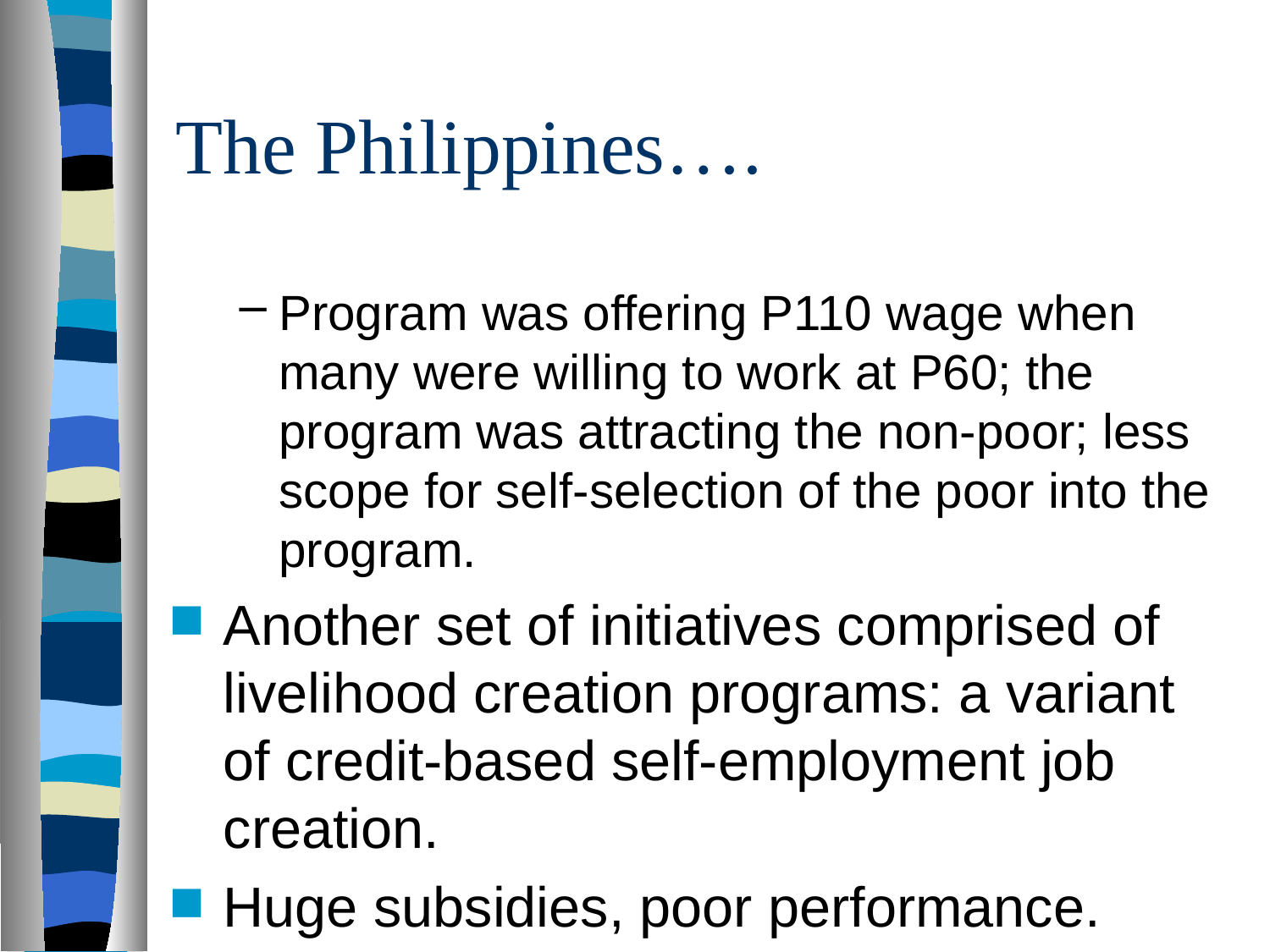

# The Philippines….
Program was offering P110 wage when many were willing to work at P60; the program was attracting the non-poor; less scope for self-selection of the poor into the program.
Another set of initiatives comprised of livelihood creation programs: a variant of credit-based self-employment job creation.
Huge subsidies, poor performance.